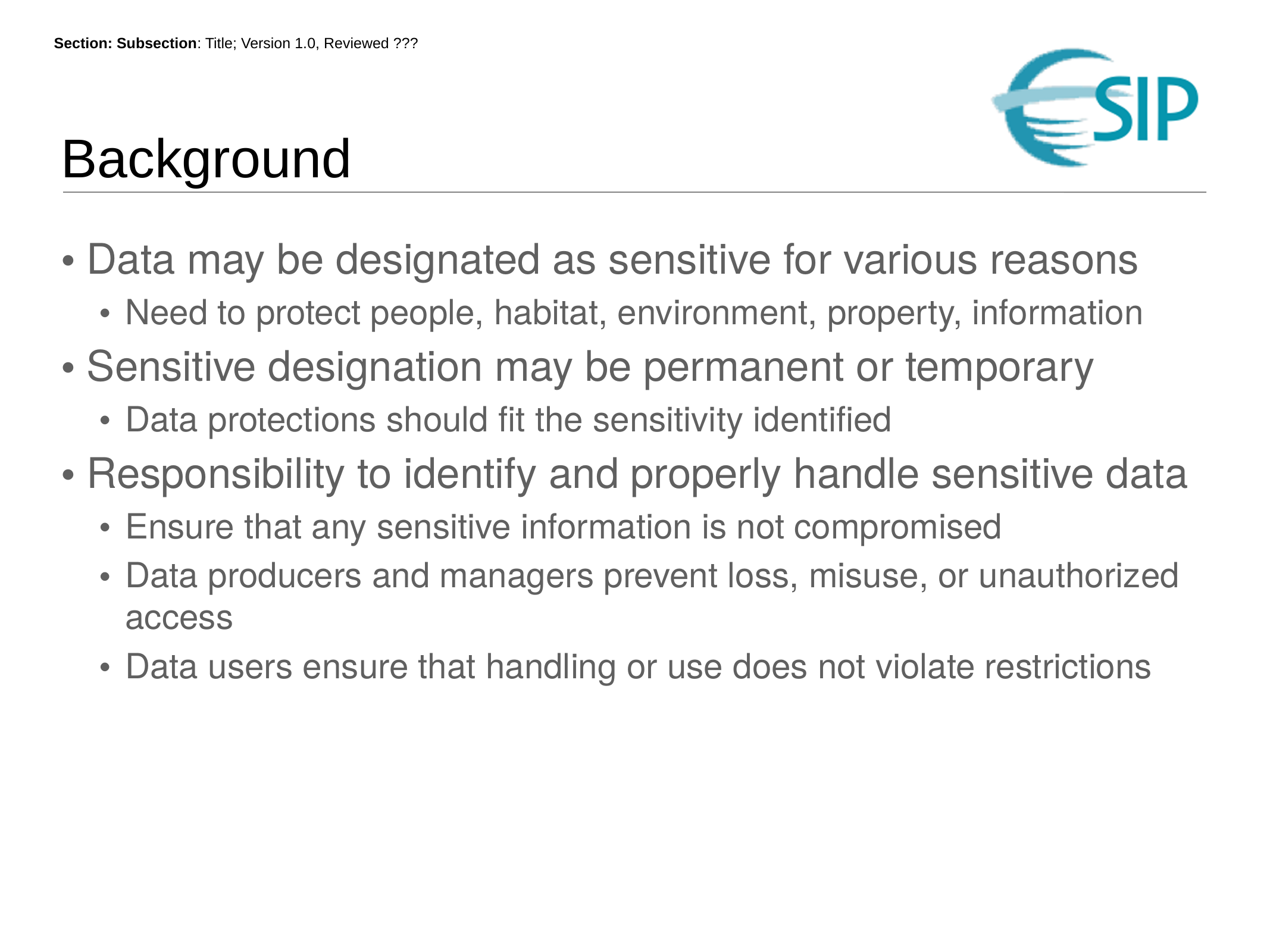

# Background
Data may be designated as sensitive for various reasons
Need to protect people, habitat, environment, property, information
Sensitive designation may be permanent or temporary
Data protections should fit the sensitivity identified
Responsibility to identify and properly handle sensitive data
Ensure that any sensitive information is not compromised
Data producers and managers prevent loss, misuse, or unauthorized access
Data users ensure that handling or use does not violate restrictions